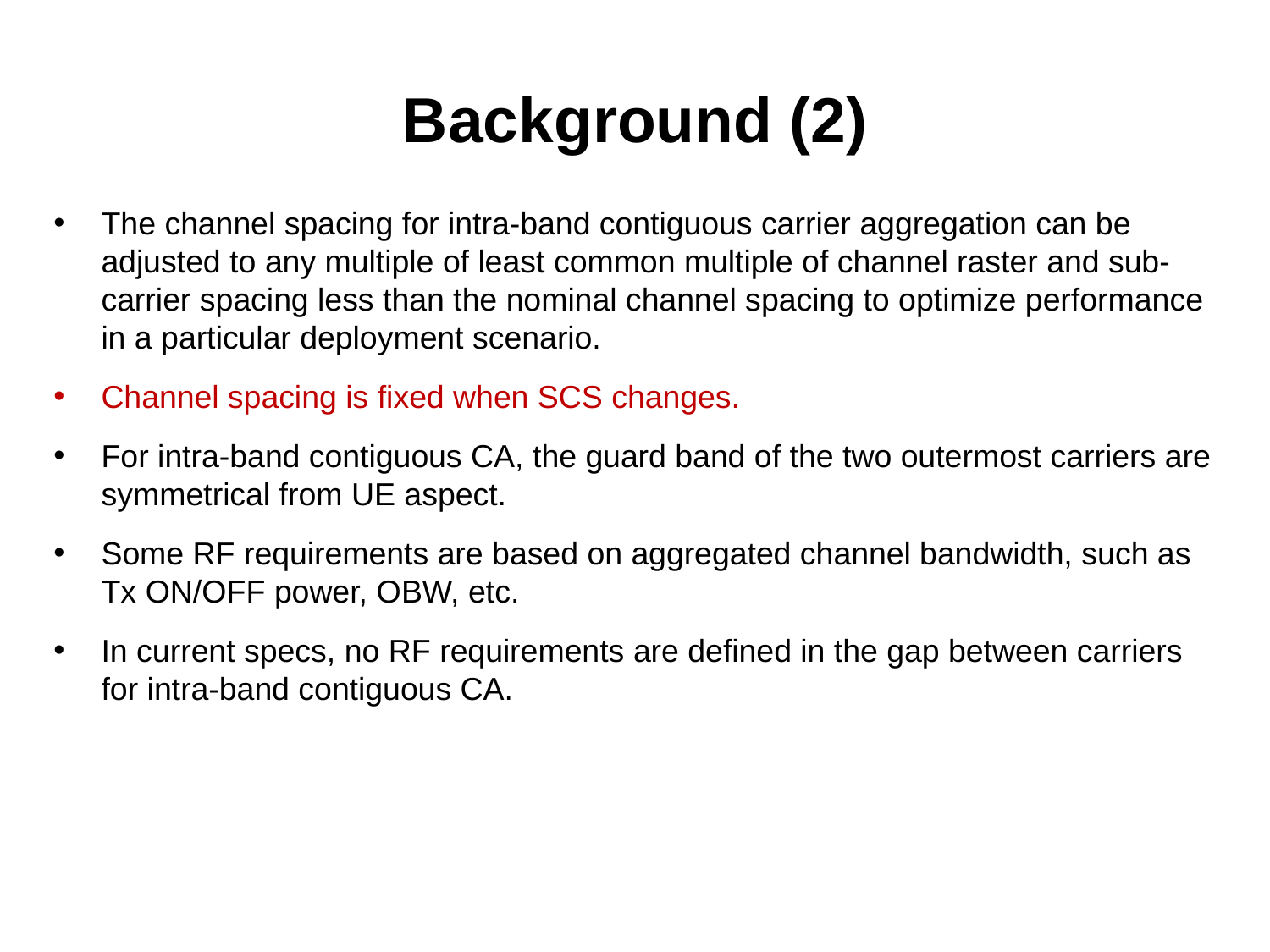

# Background (2)
The channel spacing for intra-band contiguous carrier aggregation can be adjusted to any multiple of least common multiple of channel raster and sub-carrier spacing less than the nominal channel spacing to optimize performance in a particular deployment scenario.
Channel spacing is fixed when SCS changes.
For intra-band contiguous CA, the guard band of the two outermost carriers are symmetrical from UE aspect.
Some RF requirements are based on aggregated channel bandwidth, such as Tx ON/OFF power, OBW, etc.
In current specs, no RF requirements are defined in the gap between carriers for intra-band contiguous CA.